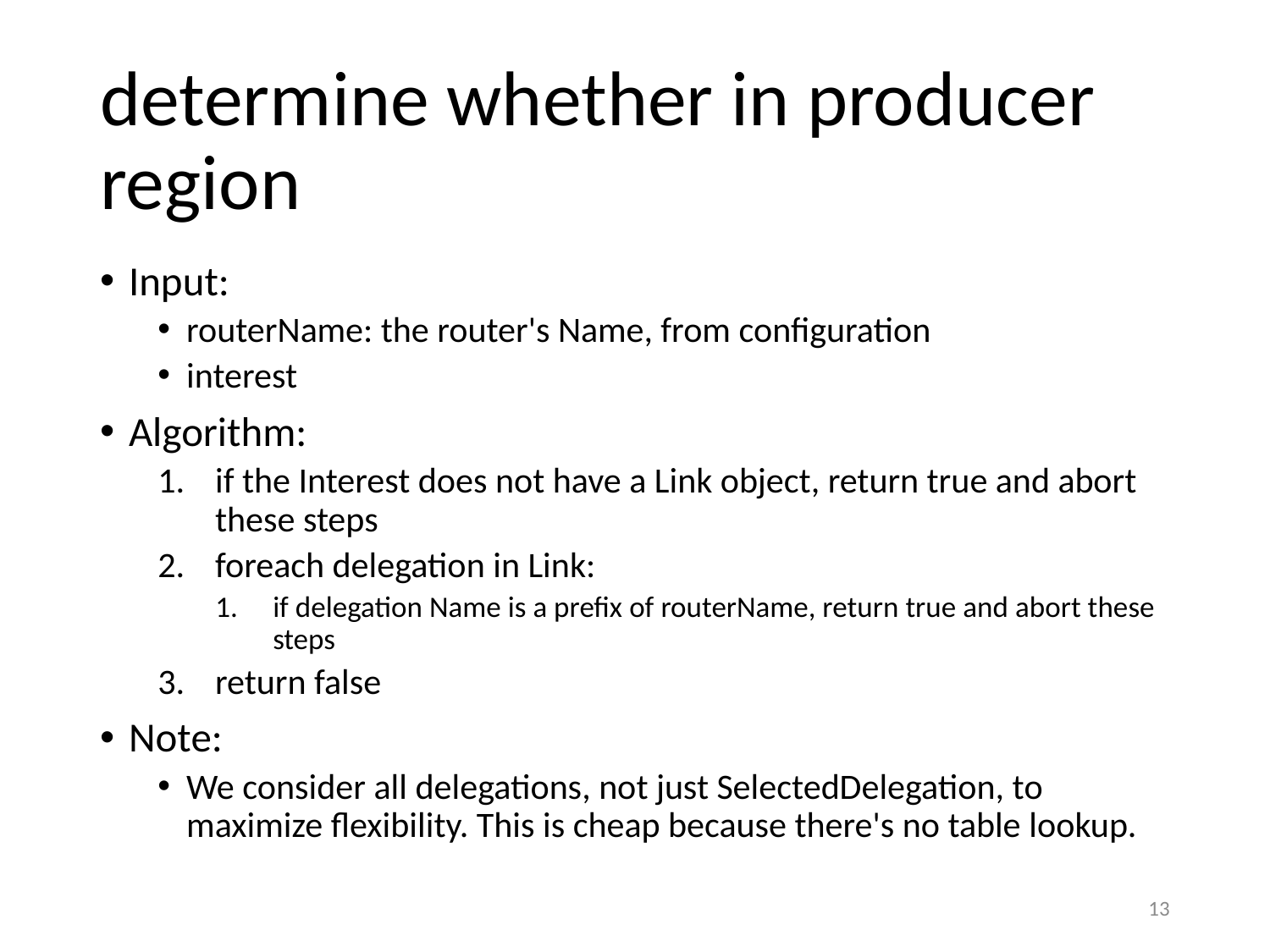

# determine whether in producer region
Input:
routerName: the router's Name, from configuration
interest
Algorithm:
if the Interest does not have a Link object, return true and abort these steps
foreach delegation in Link:
if delegation Name is a prefix of routerName, return true and abort these steps
return false
Note:
We consider all delegations, not just SelectedDelegation, to maximize flexibility. This is cheap because there's no table lookup.
13